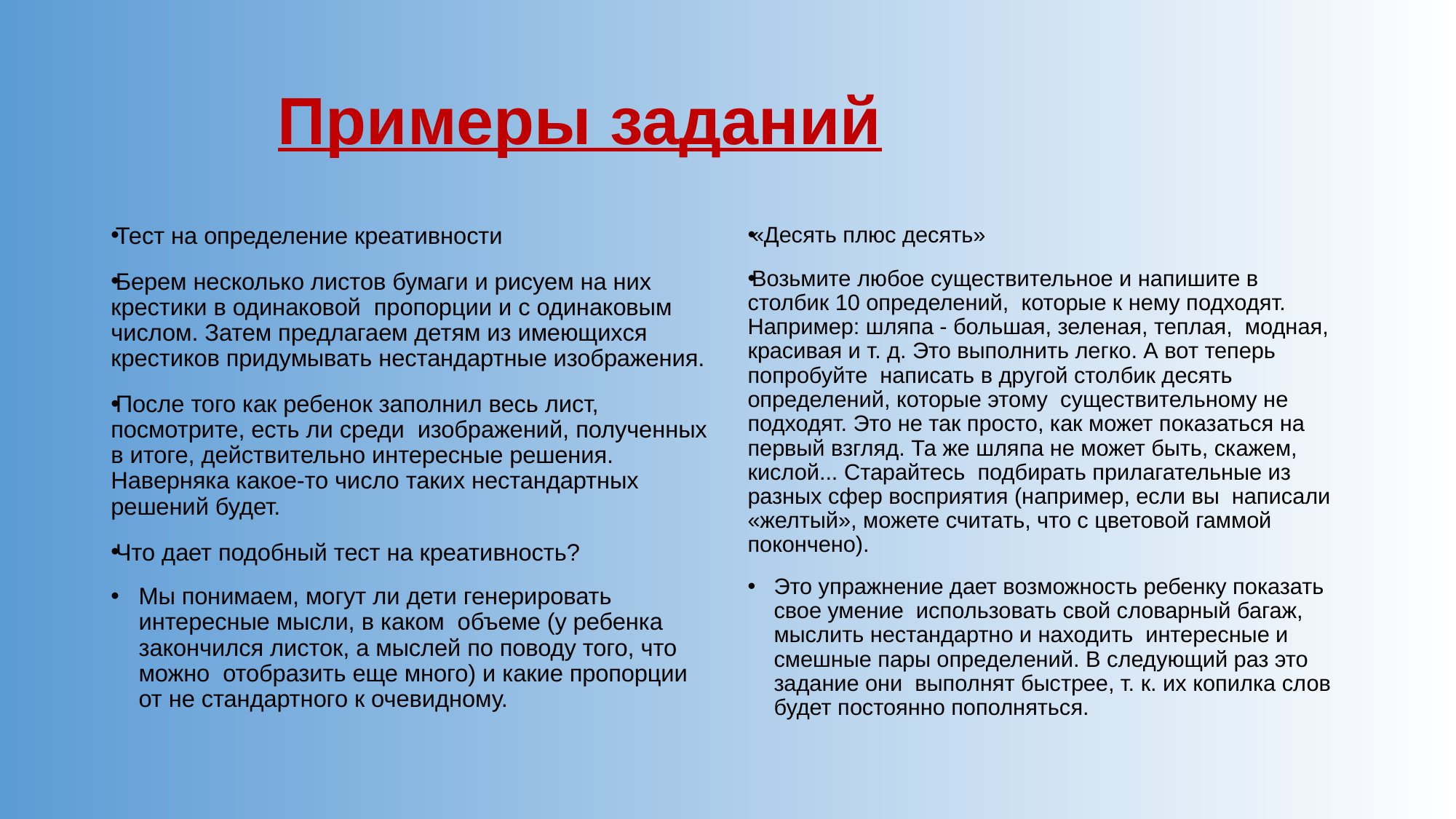

# Примеры заданий
Тест на определение креативности
Берем несколько листов бумаги и рисуем на них крестики в одинаковой  пропорции и с одинаковым числом. Затем предлагаем детям из имеющихся  крестиков придумывать нестандартные изображения.
После того как ребенок заполнил весь лист, посмотрите, есть ли среди  изображений, полученных в итоге, действительно интересные решения.  Наверняка какое-то число таких нестандартных решений будет.
Что дает подобный тест на креативность?
Мы понимаем, могут ли дети генерировать интересные мысли, в каком  объеме (у ребенка закончился листок, а мыслей по поводу того, что можно  отобразить еще много) и какие пропорции от не стандартного к очевидному.
«Десять плюс десять»
Возьмите любое существительное и напишите в столбик 10 определений,  которые к нему подходят. Например: шляпа - большая, зеленая, теплая,  модная, красивая и т. д. Это выполнить легко. А вот теперь попробуйте  написать в другой столбик десять определений, которые этому  существительному не подходят. Это не так просто, как может показаться на  первый взгляд. Та же шляпа не может быть, скажем, кислой... Старайтесь  подбирать прилагательные из разных сфер восприятия (например, если вы  написали «желтый», можете считать, что с цветовой гаммой покончено).
Это упражнение дает возможность ребенку показать свое умение  использовать свой словарный багаж, мыслить нестандартно и находить  интересные и смешные пары определений. В следующий раз это задание они  выполнят быстрее, т. к. их копилка слов будет постоянно пополняться.